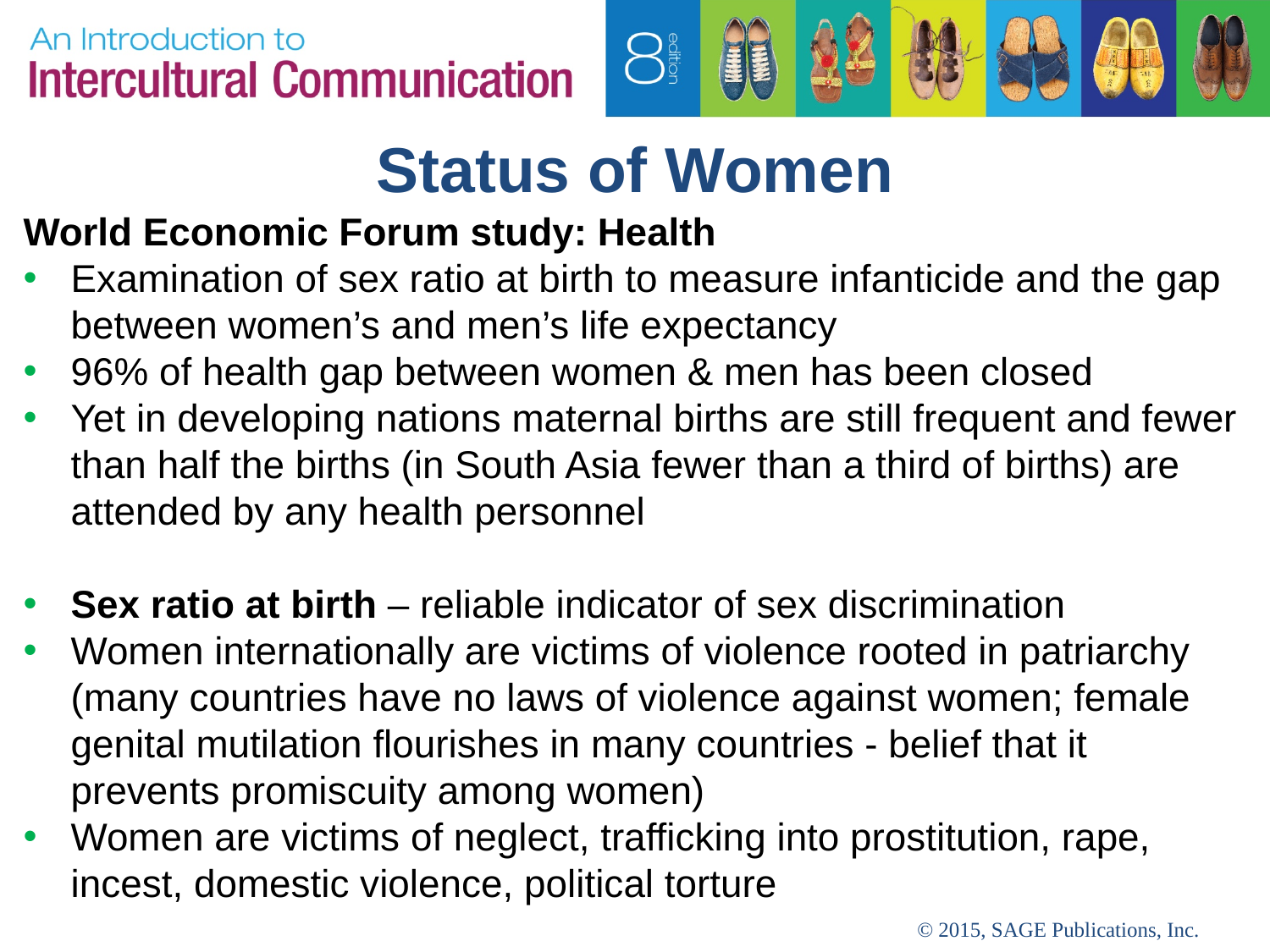

# Status of Women
World Economic Forum study: Health
Examination of sex ratio at birth to measure infanticide and the gap between women’s and men’s life expectancy
96% of health gap between women & men has been closed
Yet in developing nations maternal births are still frequent and fewer than half the births (in South Asia fewer than a third of births) are attended by any health personnel

Sex ratio at birth – reliable indicator of sex discrimination
Women internationally are victims of violence rooted in patriarchy (many countries have no laws of violence against women; female genital mutilation flourishes in many countries - belief that it prevents promiscuity among women)
Women are victims of neglect, trafficking into prostitution, rape, incest, domestic violence, political torture
© 2015, SAGE Publications, Inc.